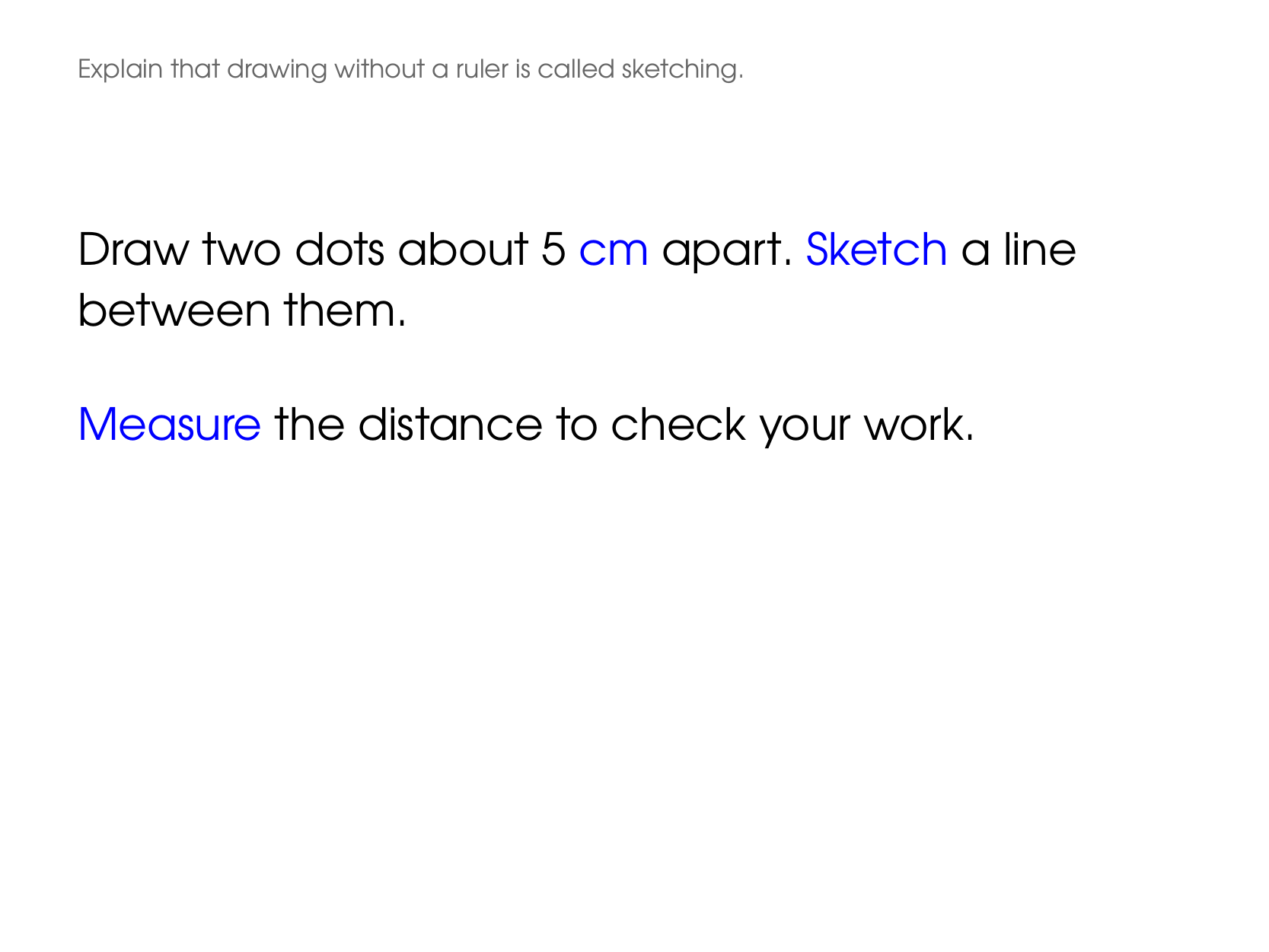

Explain that drawing without a ruler is called sketching.
Draw two dots about 5 cm apart. Sketch a line between them.
Measure the distance to check your work.